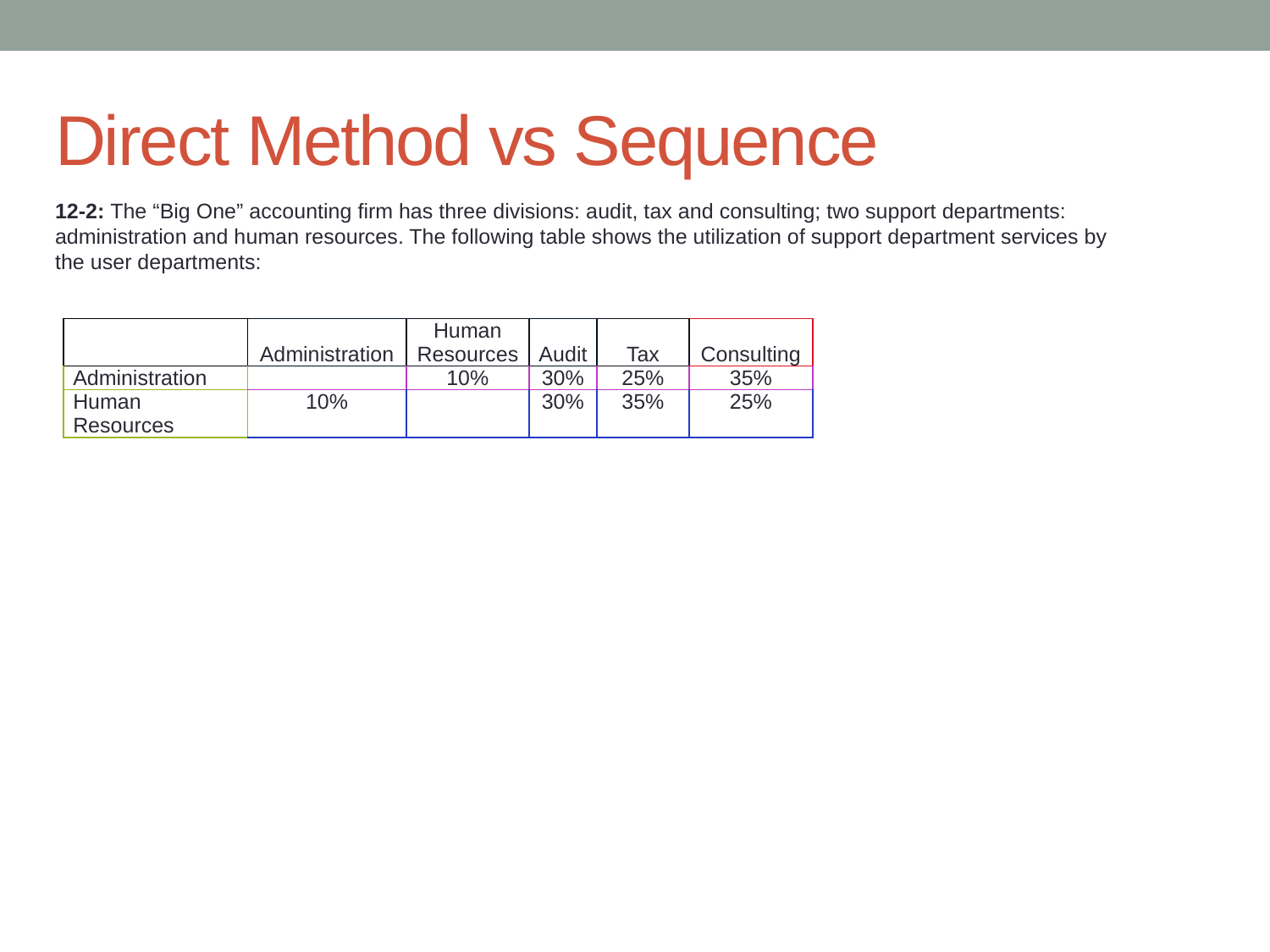

# Direct Method vs Sequence
12-2: The “Big One” accounting firm has three divisions: audit, tax and consulting; two support departments: administration and human resources. The following table shows the utilization of support department services by the user departments:

|  | Administration | Human Resources | Audit | Tax | Consulting |
| --- | --- | --- | --- | --- | --- |
| Administration |  | 10% | 30% | 25% | 35% |
| Human Resources | 10% |  | 30% | 35% | 25% |